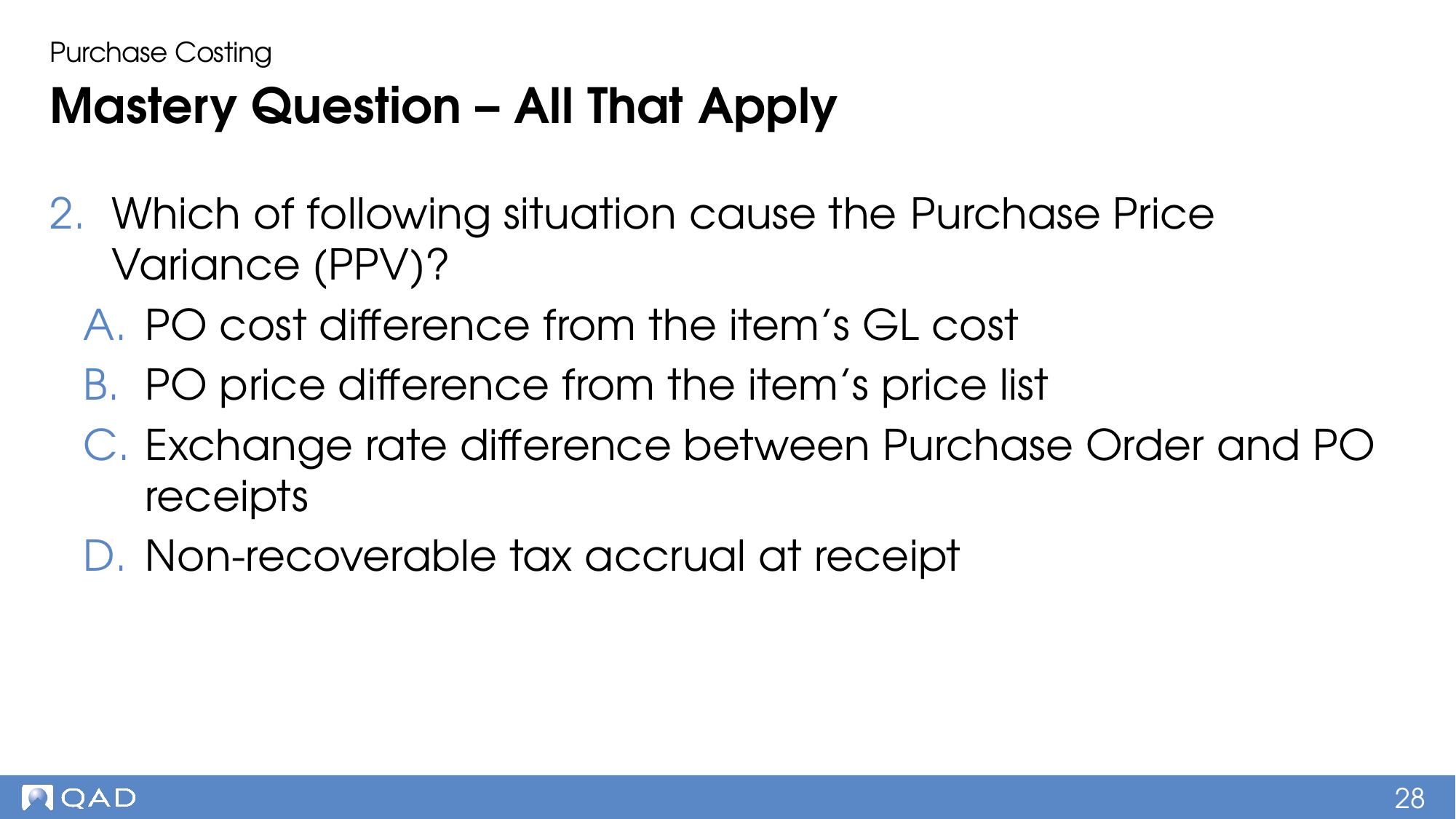

Purchase Costing
# Mastery Question – All That Apply
Which of following situation cause the Purchase Price Variance (PPV)?
PO cost difference from the item’s GL cost
PO price difference from the item’s price list
Exchange rate difference between Purchase Order and PO receipts
Non-recoverable tax accrual at receipt
28